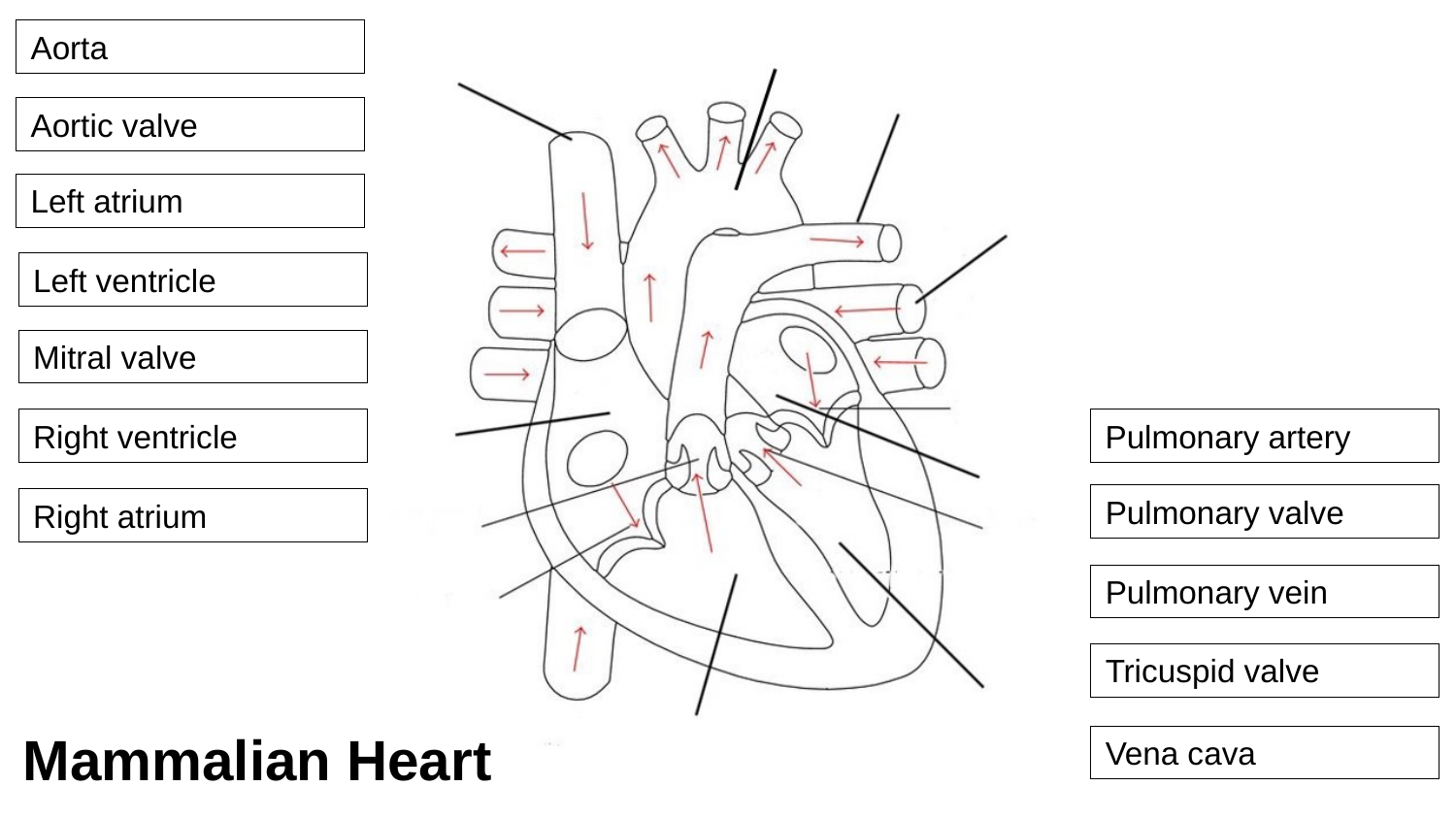

Aorta
Aortic valve
Left atrium
Left ventricle
Mitral valve
Pulmonary artery
Right ventricle
Pulmonary valve
Right atrium
Pulmonary vein
Tricuspid valve
Mammalian Heart
Vena cava